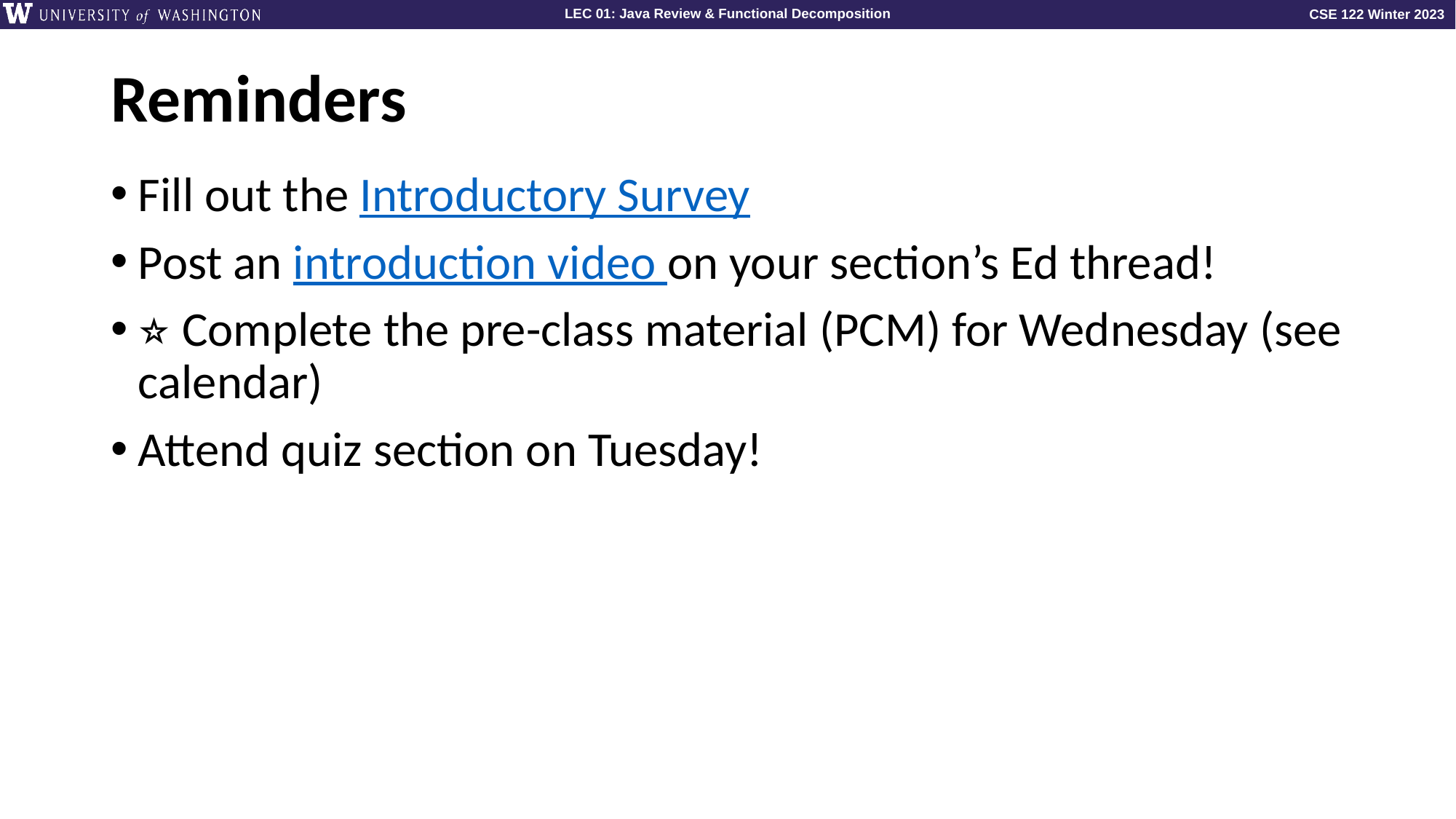

# Reminders
Fill out the Introductory Survey
Post an introduction video on your section’s Ed thread!
⭐ Complete the pre-class material (PCM) for Wednesday (see calendar)
Attend quiz section on Tuesday!